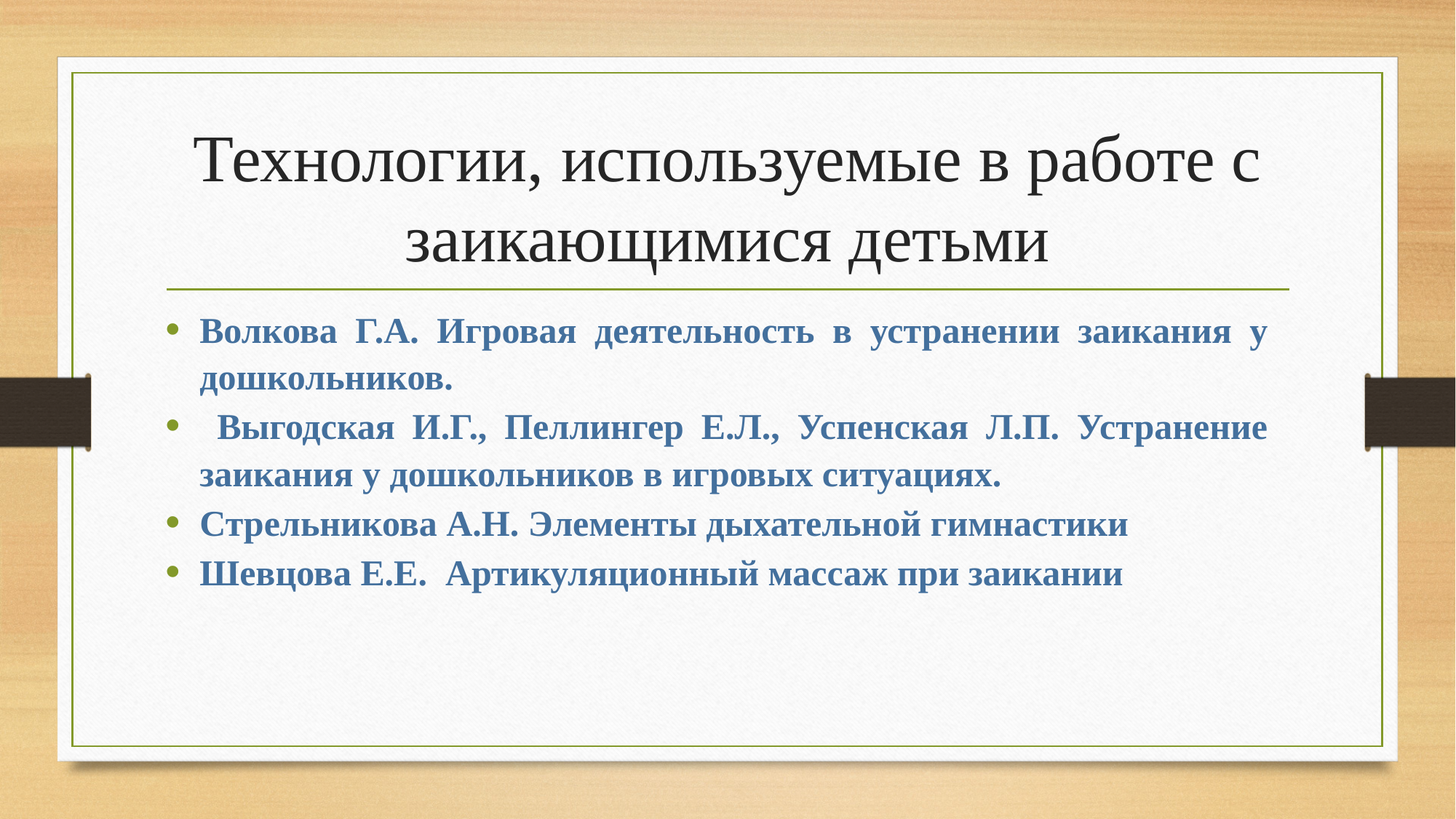

# Технологии, используемые в работе с заикающимися детьми
Волкова Г.А. Игровая деятельность в устранении заикания у дошкольников.
 Выгодская И.Г., Пеллингер Е.Л., Успенская Л.П. Устранение заикания у дошкольников в игровых ситуациях.
Стрельникова А.Н. Элементы дыхательной гимнастики
Шевцова Е.Е.  Артикуляционный массаж при заикании